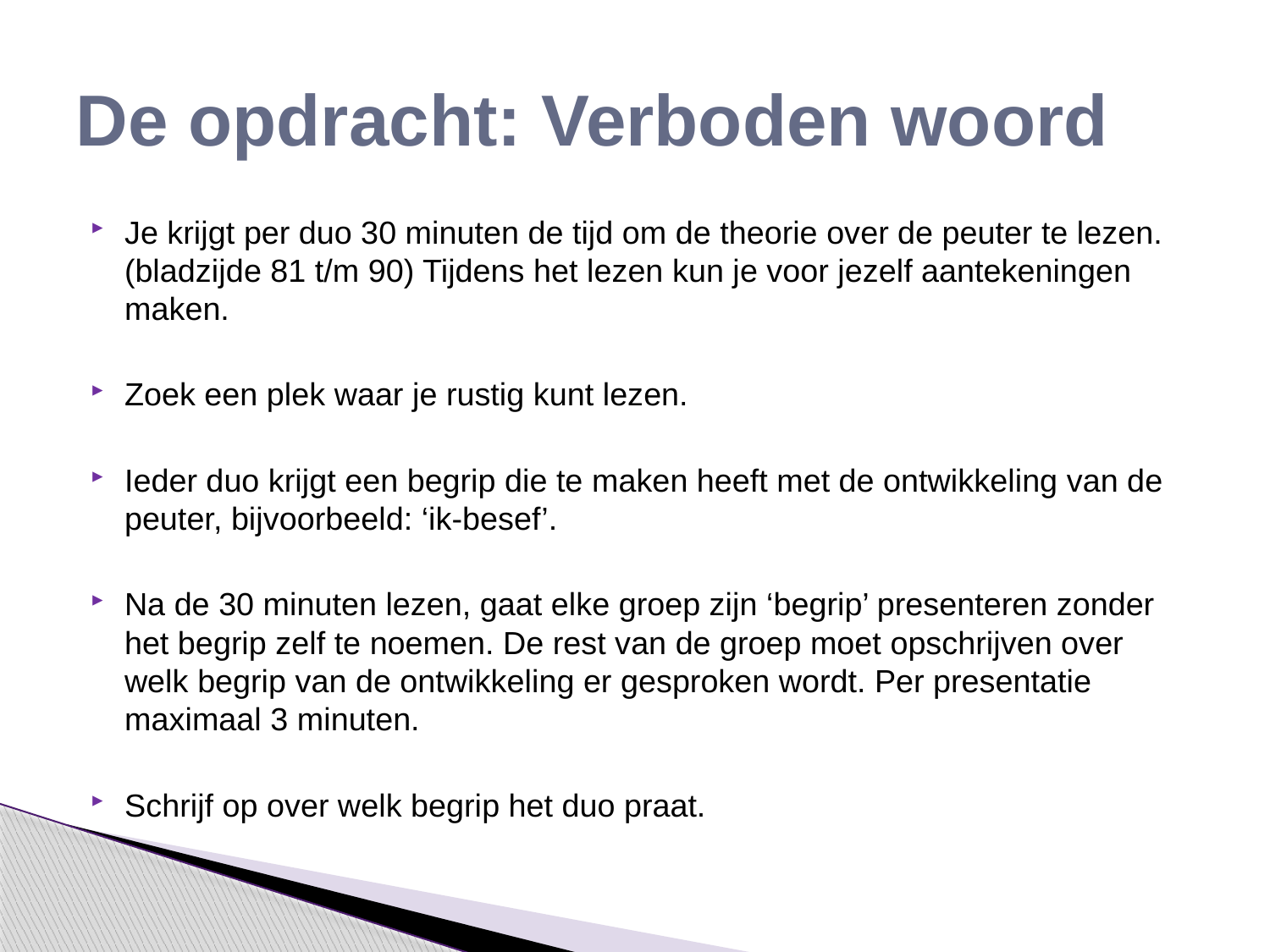

# De opdracht: Verboden woord
Je krijgt per duo 30 minuten de tijd om de theorie over de peuter te lezen. (bladzijde 81 t/m 90) Tijdens het lezen kun je voor jezelf aantekeningen maken.

Zoek een plek waar je rustig kunt lezen.

Ieder duo krijgt een begrip die te maken heeft met de ontwikkeling van de peuter, bijvoorbeeld: ‘ik-besef’.

Na de 30 minuten lezen, gaat elke groep zijn ‘begrip’ presenteren zonder het begrip zelf te noemen. De rest van de groep moet opschrijven over welk begrip van de ontwikkeling er gesproken wordt. Per presentatie maximaal 3 minuten.

Schrijf op over welk begrip het duo praat.